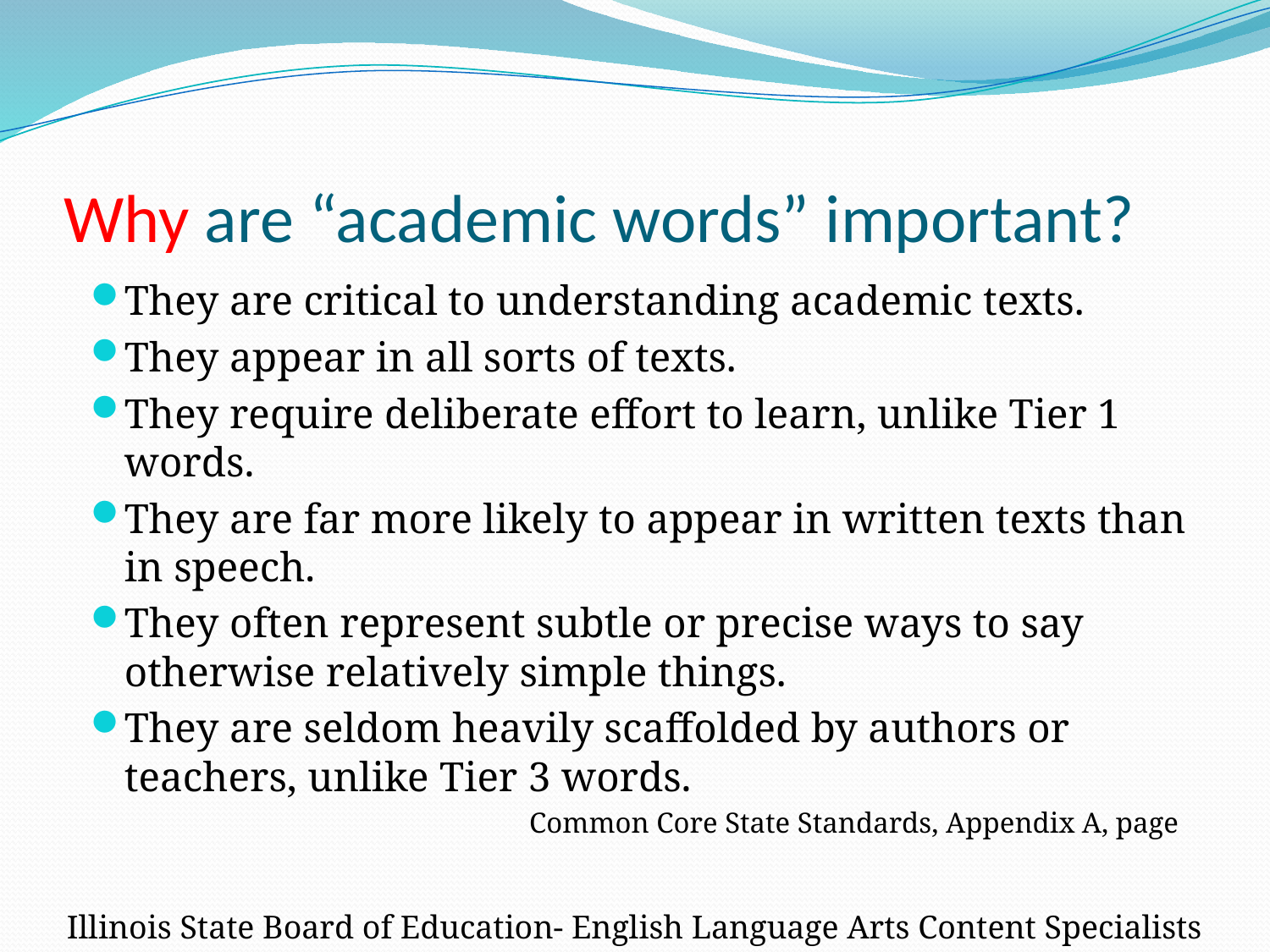

# Why are “academic words” important?
They are critical to understanding academic texts.
They appear in all sorts of texts.
They require deliberate effort to learn, unlike Tier 1 words.
They are far more likely to appear in written texts than in speech.
They often represent subtle or precise ways to say otherwise relatively simple things.
They are seldom heavily scaffolded by authors or teachers, unlike Tier 3 words.
                                                               Common Core State Standards, Appendix A, page
Illinois State Board of Education- English Language Arts Content Specialists